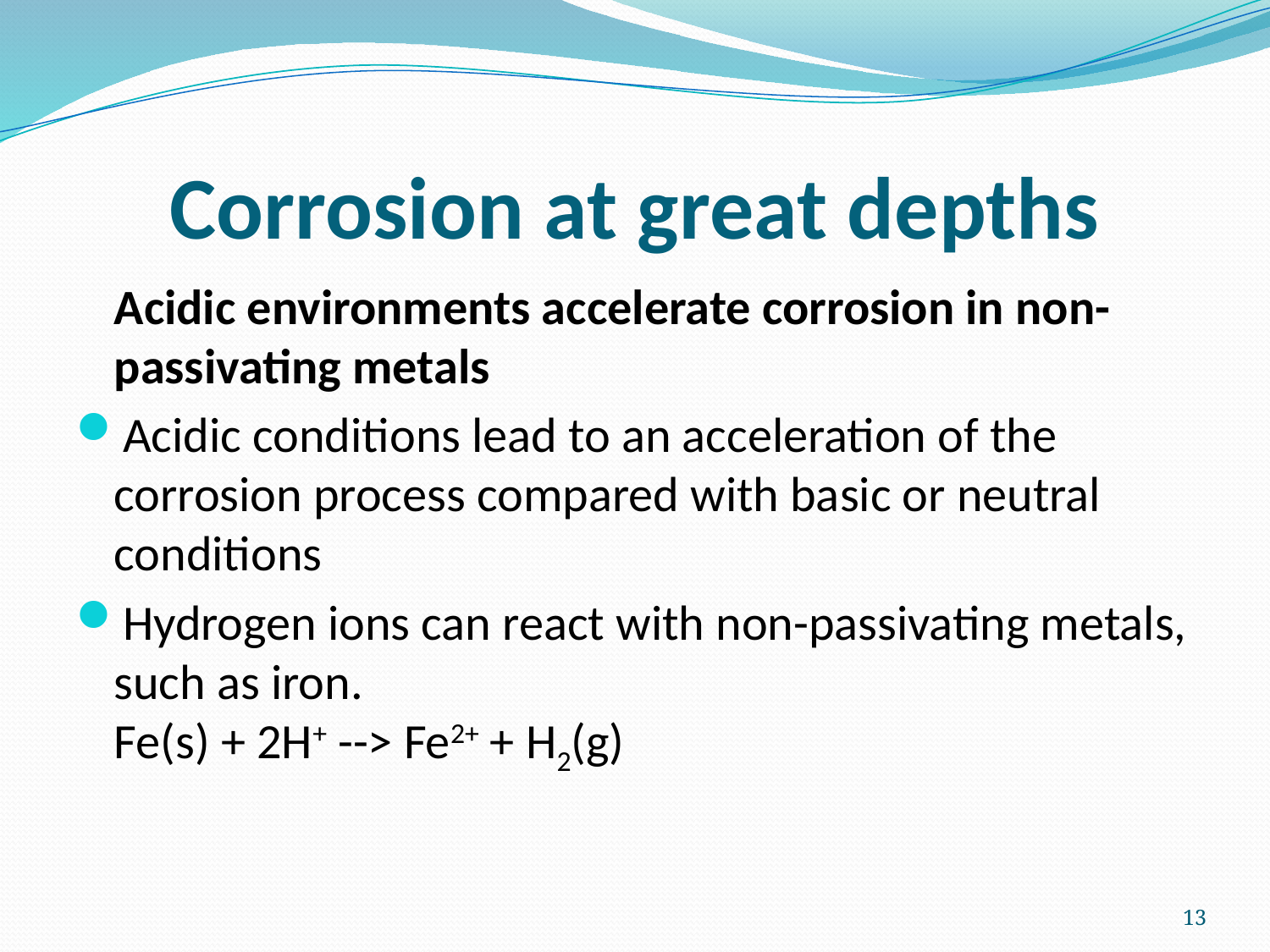

# Corrosion at great depths
	Acidic environments accelerate corrosion in non-passivating metals
Acidic conditions lead to an acceleration of the corrosion process compared with basic or neutral conditions
Hydrogen ions can react with non-passivating metals, such as iron.
Fe(s) + 2H+ --> Fe2+ + H2(g)

13